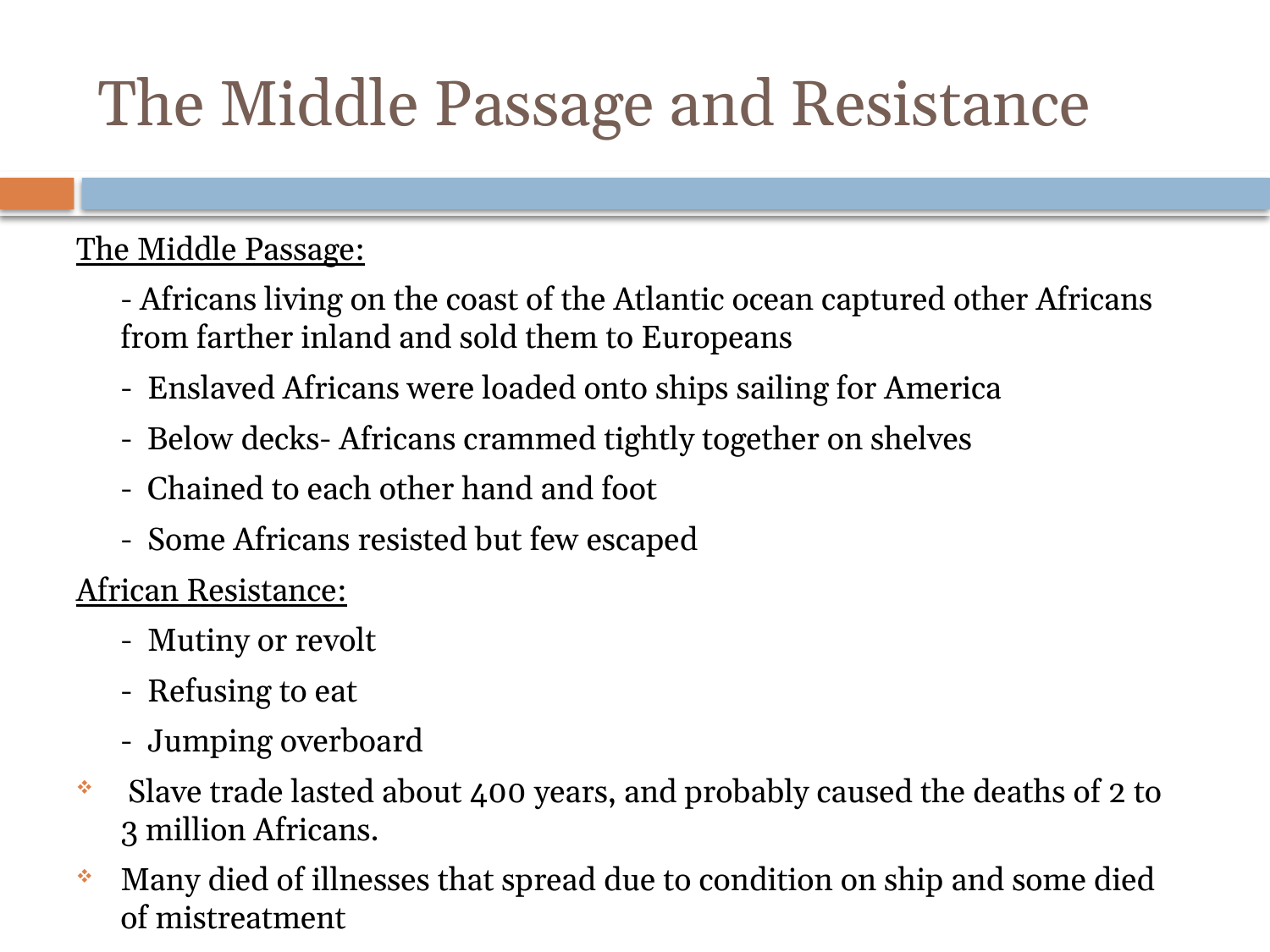

# The Middle Passage and Resistance
The Middle Passage:
	- Africans living on the coast of the Atlantic ocean captured other Africans from farther inland and sold them to Europeans
	-  Enslaved Africans were loaded onto ships sailing for America
	-  Below decks- Africans crammed tightly together on shelves
	-  Chained to each other hand and foot
	-  Some Africans resisted but few escaped
African Resistance:
	-  Mutiny or revolt
	-  Refusing to eat
	-  Jumping overboard
 Slave trade lasted about 400 years, and probably caused the deaths of 2 to 3 million Africans.
Many died of illnesses that spread due to condition on ship and some died of mistreatment